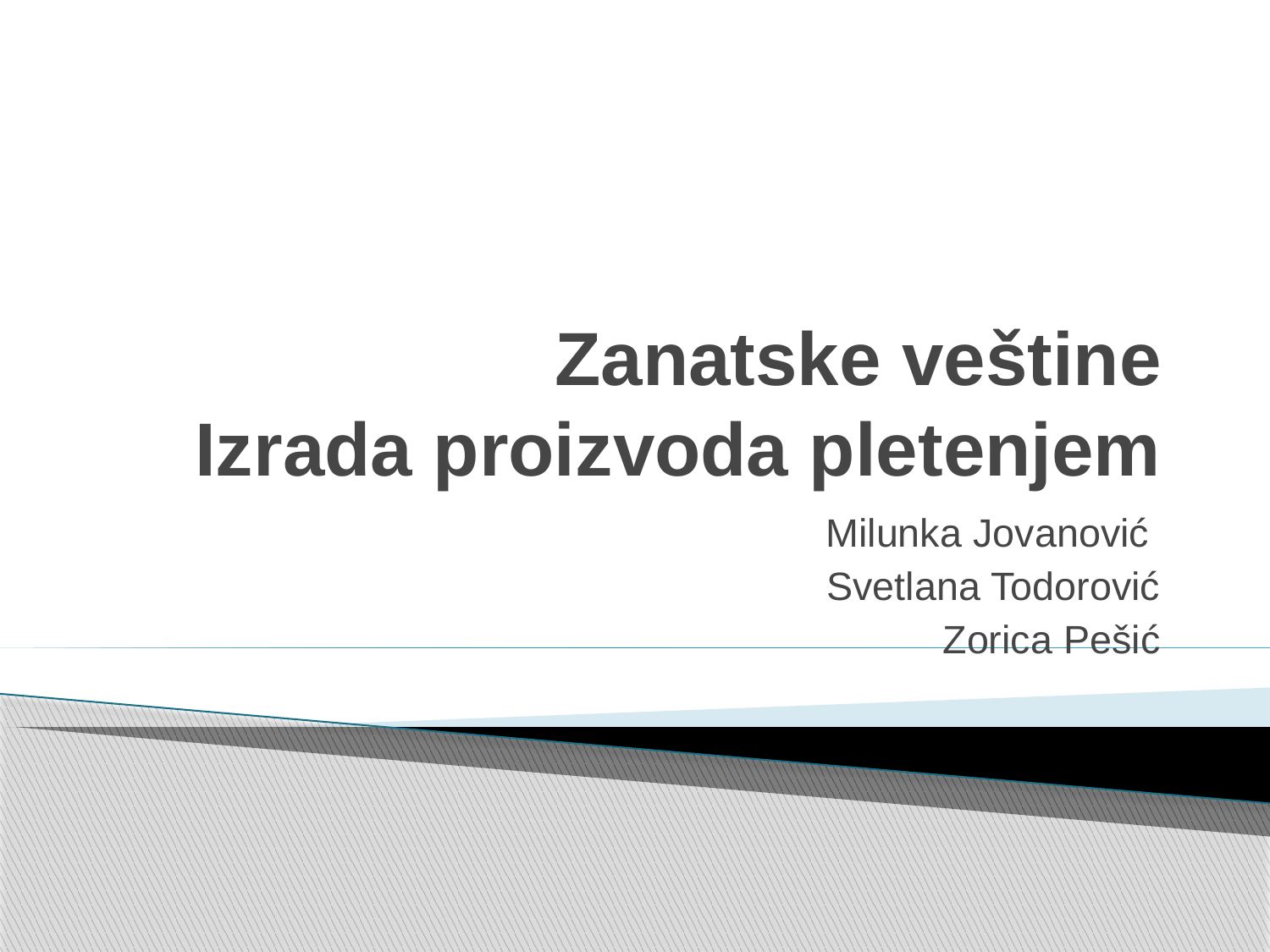

# Zanatske veštine Izrada proizvoda pletenjem
Milunka Jovanović
Svetlana Todorović
Zorica Pešić